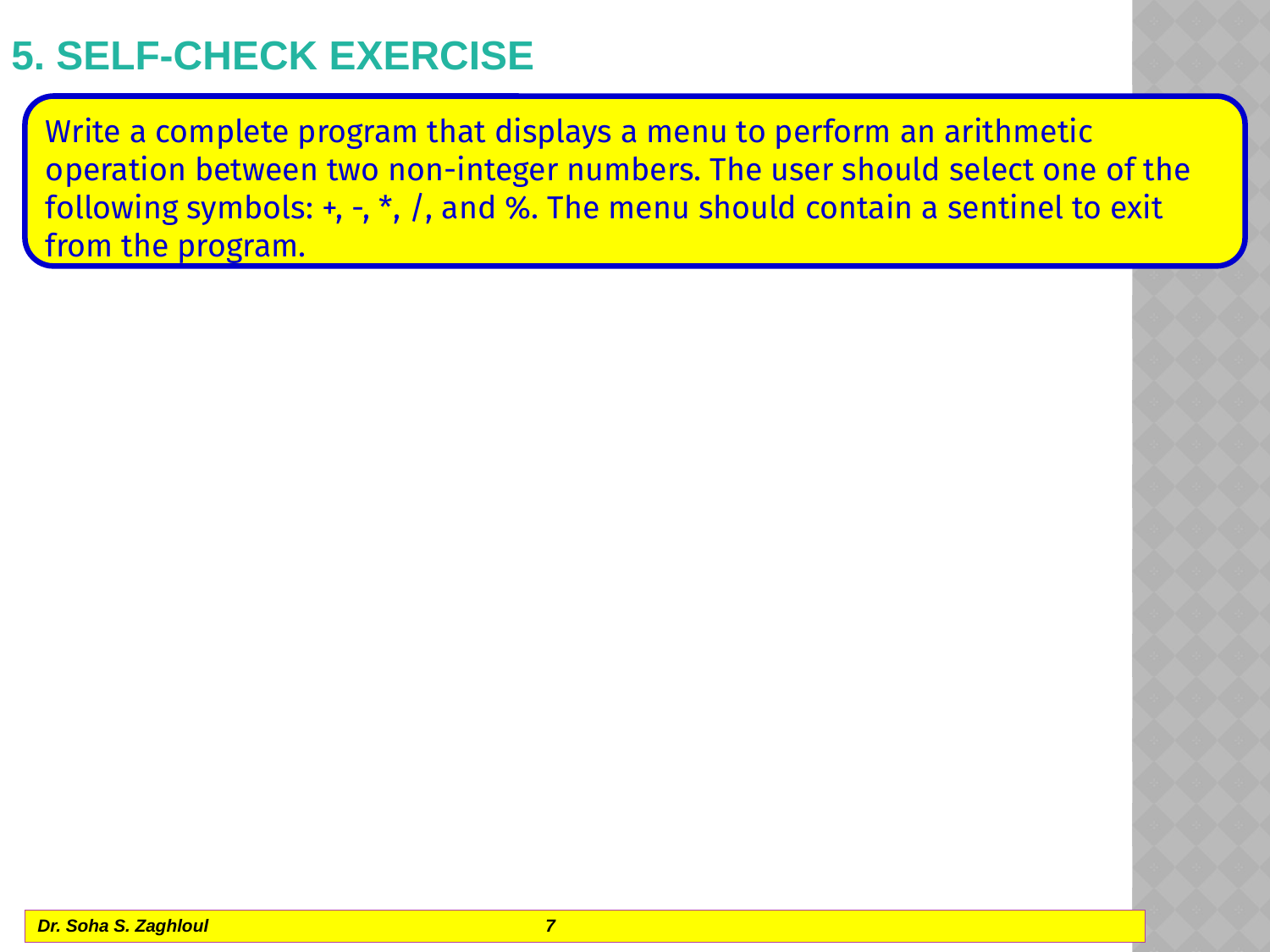

# 5. self-check exercise
Write a complete program that displays a menu to perform an arithmetic operation between two non-integer numbers. The user should select one of the following symbols: +, -, *, /, and %. The menu should contain a sentinel to exit from the program.
Dr. Soha S. Zaghloul			7